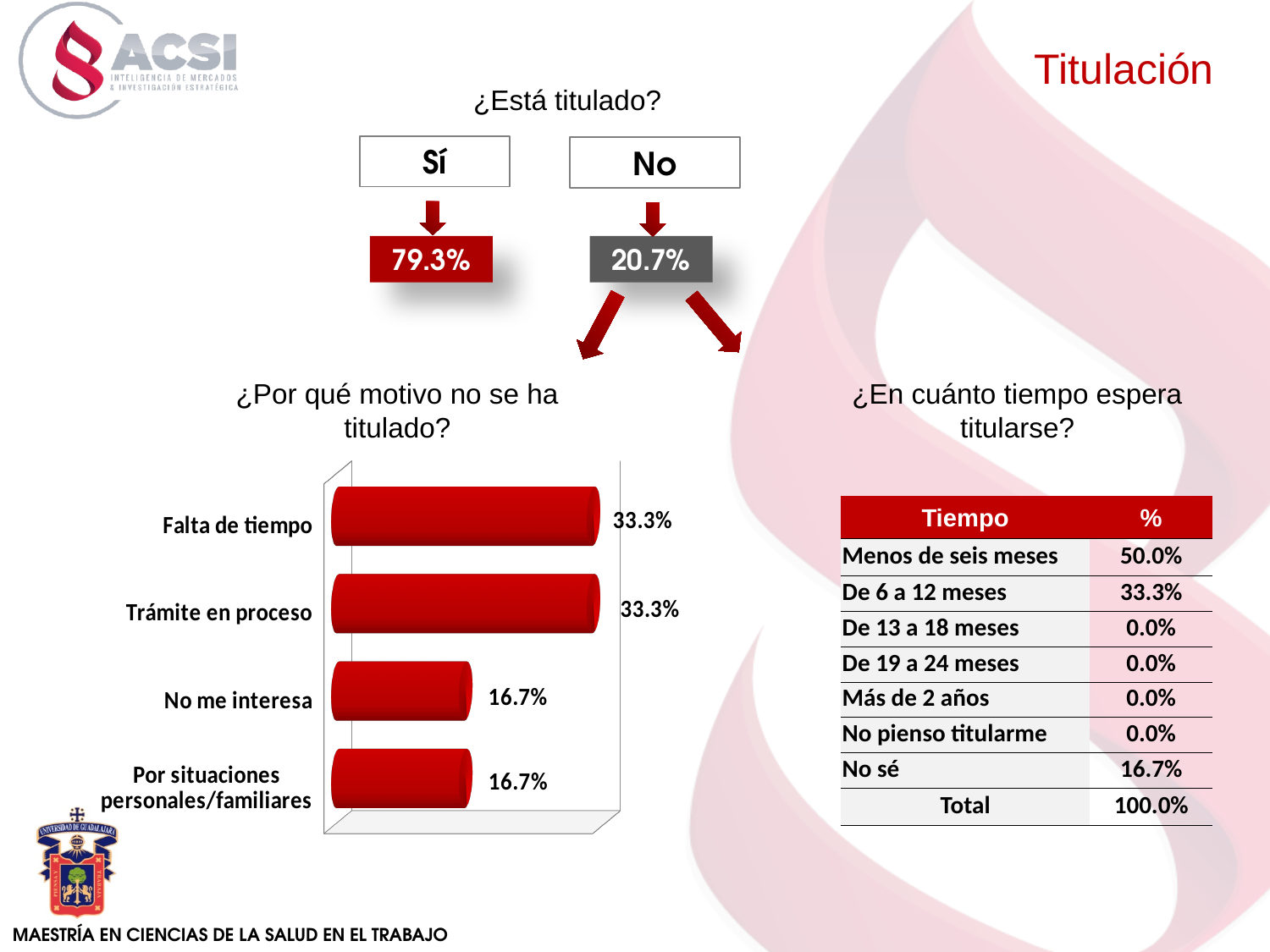

Titulación
¿Está titulado?
Sí
No

79.3%
20.7%

¿Por qué motivo no se ha titulado?
¿En cuánto tiempo espera titularse?

[unsupported chart]

| Tiempo | % |
| --- | --- |
| Menos de seis meses | 50.0% |
| De 6 a 12 meses | 33.3% |
| De 13 a 18 meses | 0.0% |
| De 19 a 24 meses | 0.0% |
| Más de 2 años | 0.0% |
| No pienso titularme | 0.0% |
| No sé | 16.7% |
| Total | 100.0% |